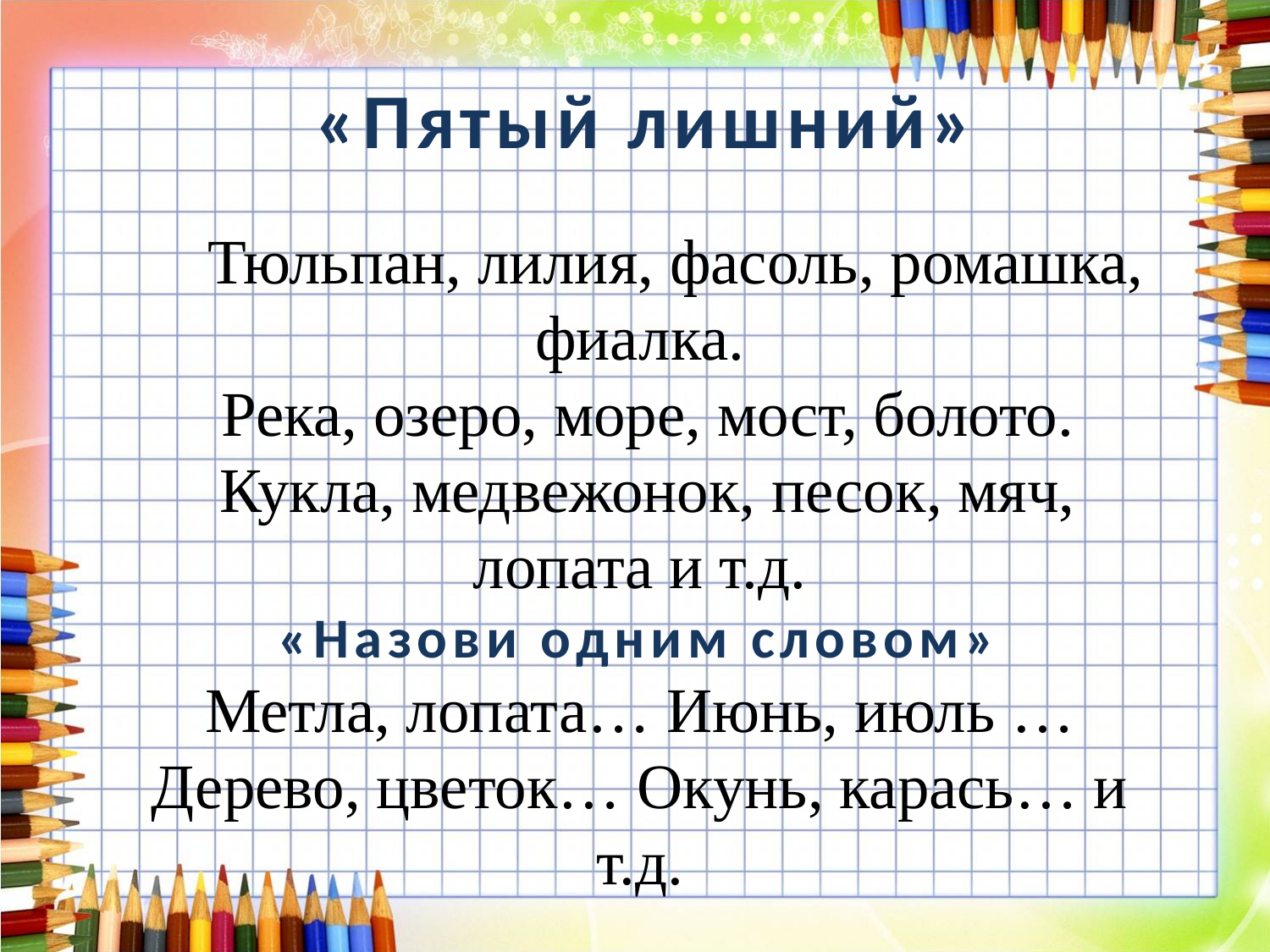

# «Пятый лишний»
       Тюльпан, лилия, фасоль, ромашка, фиалка.
 Река, озеро, море, мост, болото.
 Кукла, медвежонок, песок, мяч, лопата и т.д.
«Назови одним словом»
Метла, лопата… Июнь, июль …
Дерево, цветок… Окунь, карась… и т.д.